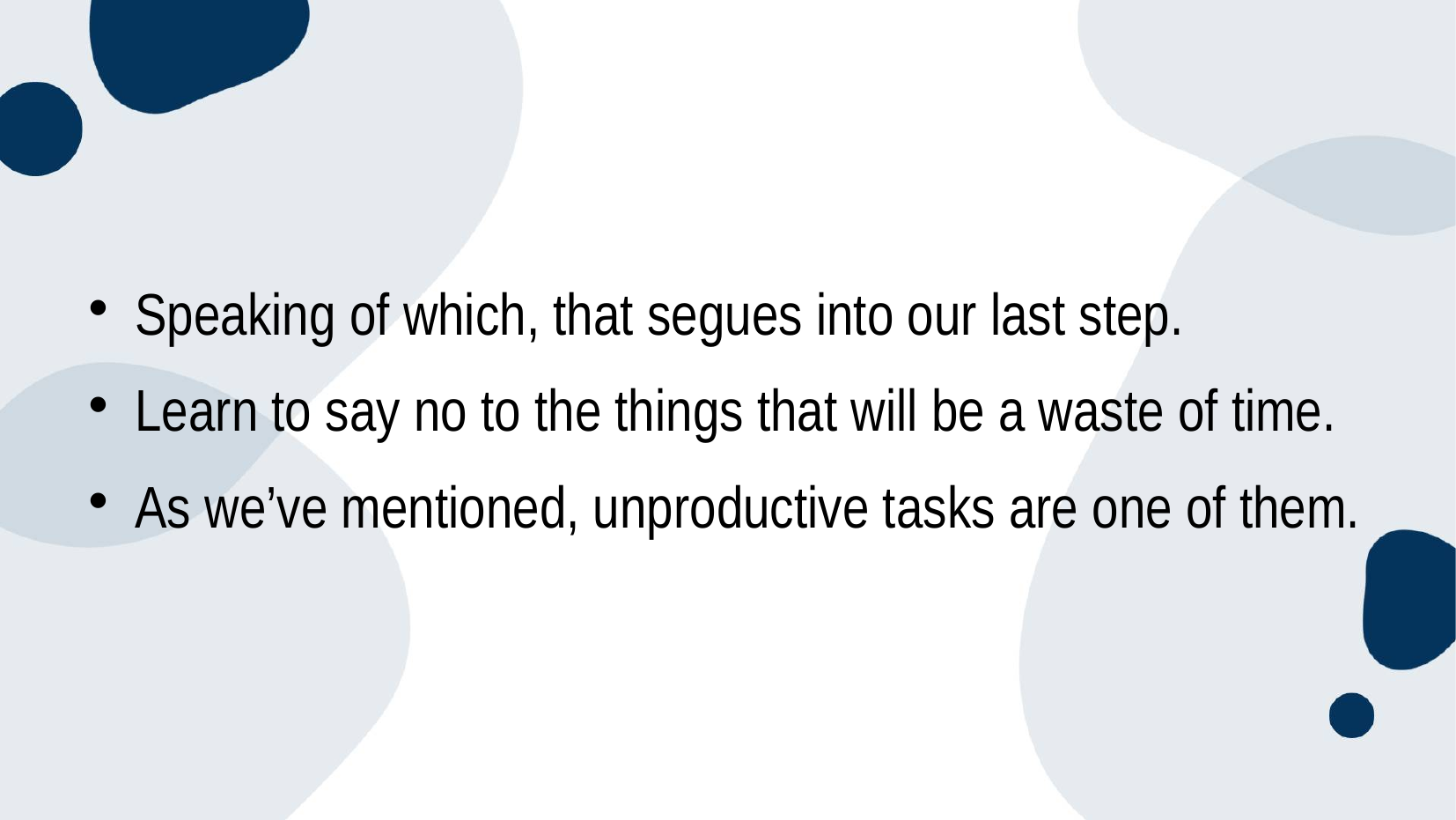

#
Speaking of which, that segues into our last step.
Learn to say no to the things that will be a waste of time.
As we’ve mentioned, unproductive tasks are one of them.